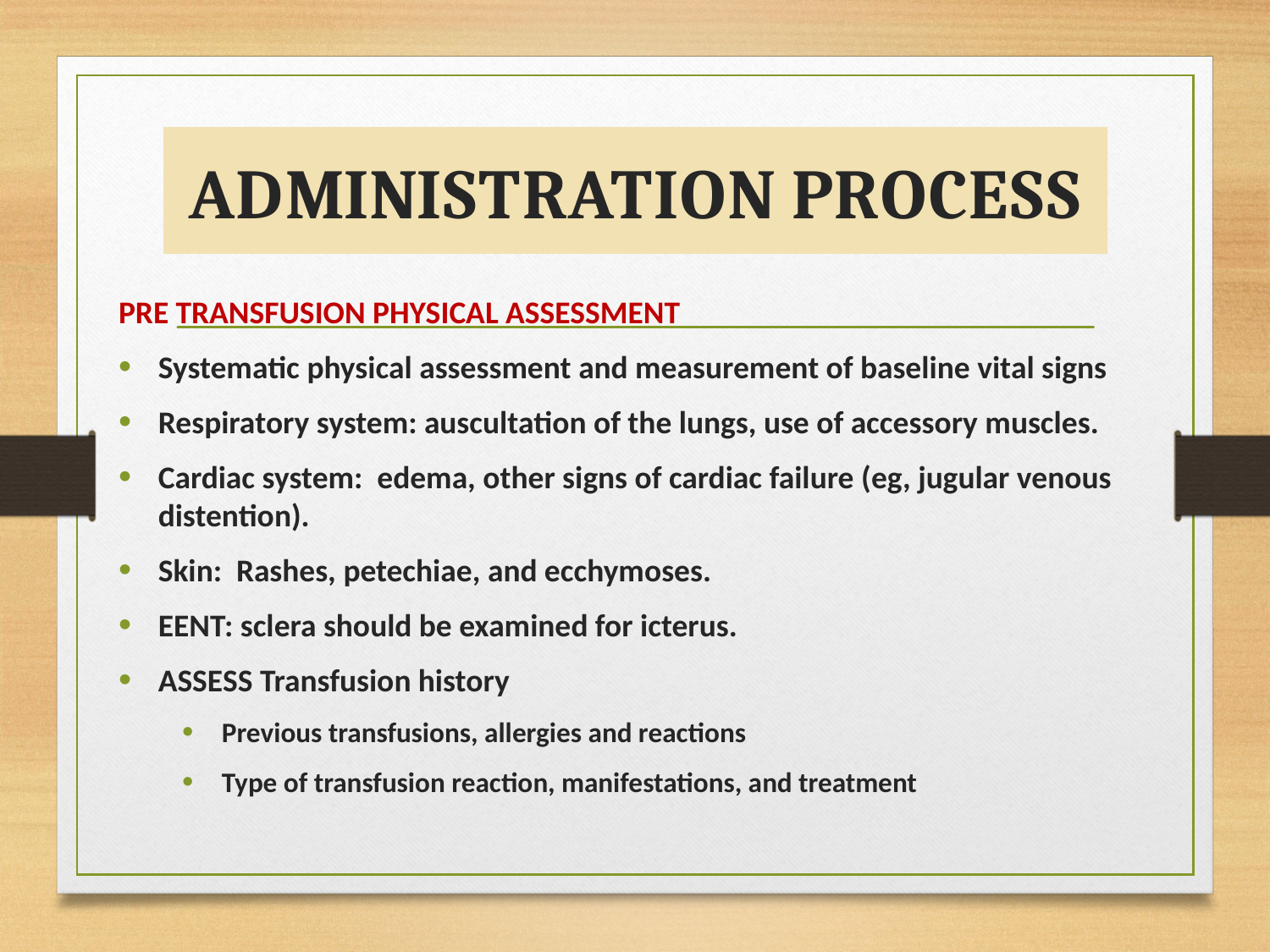

# ADMINISTRATION PROCESS
PRE TRANSFUSION PHYSICAL ASSESSMENT
Systematic physical assessment and measurement of baseline vital signs
Respiratory system: auscultation of the lungs, use of accessory muscles.
Cardiac system:  edema, other signs of cardiac failure (eg, jugular venous distention).
Skin:  Rashes, petechiae, and ecchymoses.
EENT: sclera should be examined for icterus.
ASSESS Transfusion history
Previous transfusions, allergies and reactions
Type of transfusion reaction, manifestations, and treatment